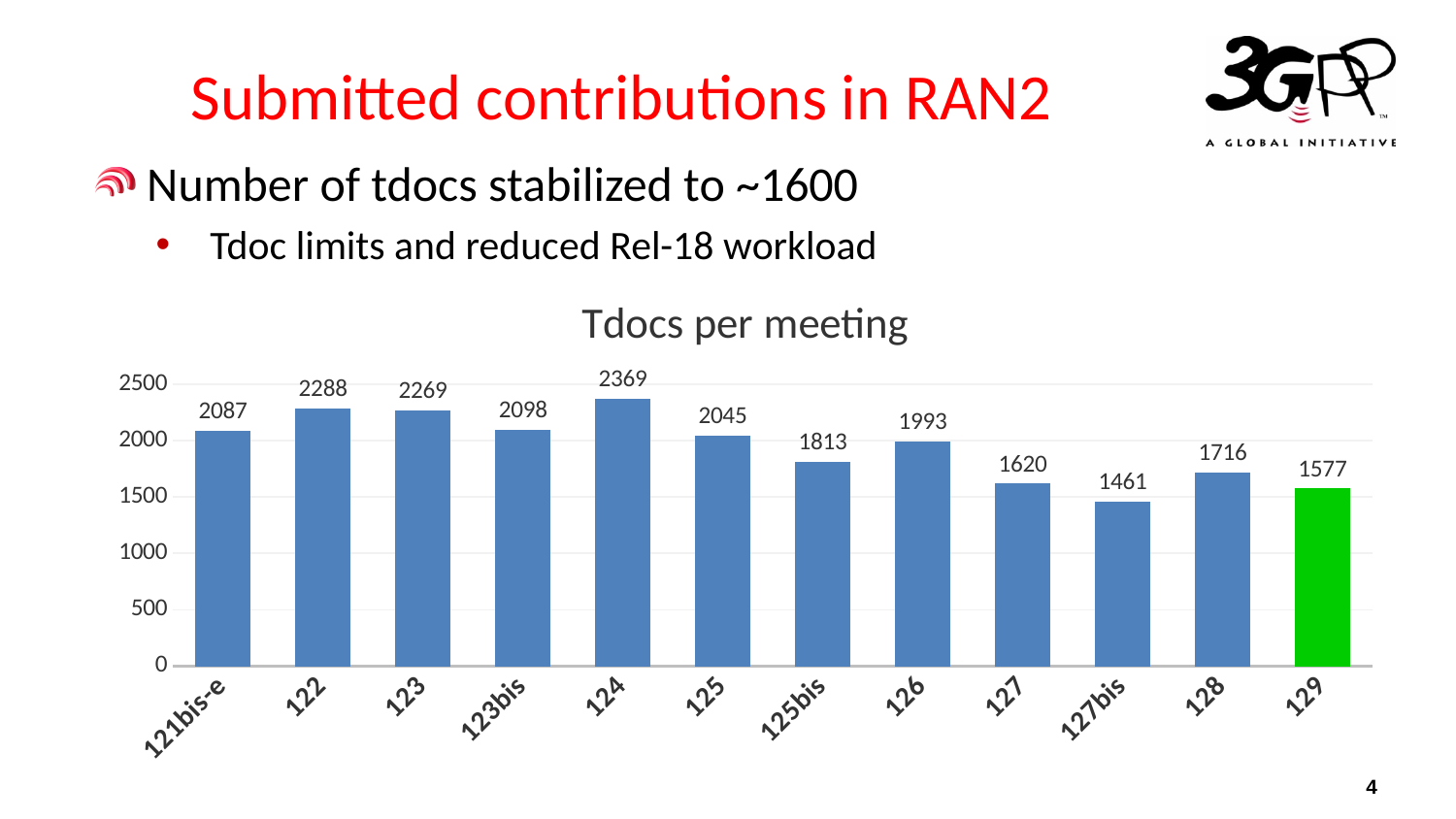

# Submitted contributions in RAN2
Number of tdocs stabilized to ~1600
Tdoc limits and reduced Rel-18 workload

### Chart: Tdocs per meeting

| Category | Tdocs |
|---|---|
| 121bis-e | 2087.0 |
| 122 | 2288.0 |
| 123 | 2269.0 |
| 123bis | 2098.0 |
| 124 | 2369.0 |
| 125 | 2045.0 |
| 125bis | 1813.0 |
| 126 | 1993.0 |
| 127 | 1620.0 |
| 127bis | 1461.0 |
| 128 | 1716.0 |
| 129 | 1577.0 |